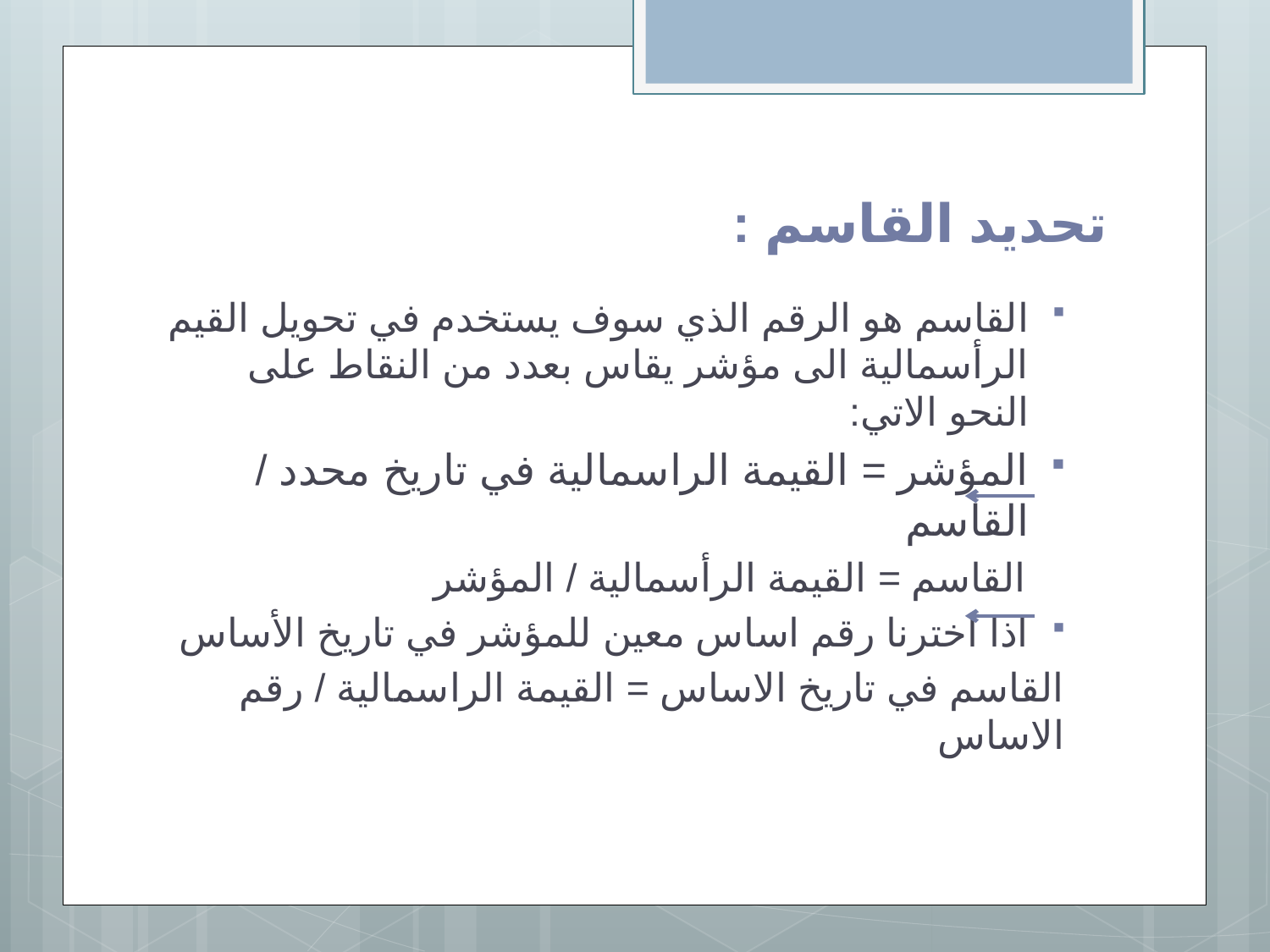

# تحديد القاسم :
القاسم هو الرقم الذي سوف يستخدم في تحويل القيم الرأسمالية الى مؤشر يقاس بعدد من النقاط على النحو الاتي:
المؤشر = القيمة الراسمالية في تاريخ محدد / القاسم
	القاسم = القيمة الرأسمالية / المؤشر
اذا اخترنا رقم اساس معين للمؤشر في تاريخ الأساس
	القاسم في تاريخ الاساس = القيمة الراسمالية / رقم الاساس